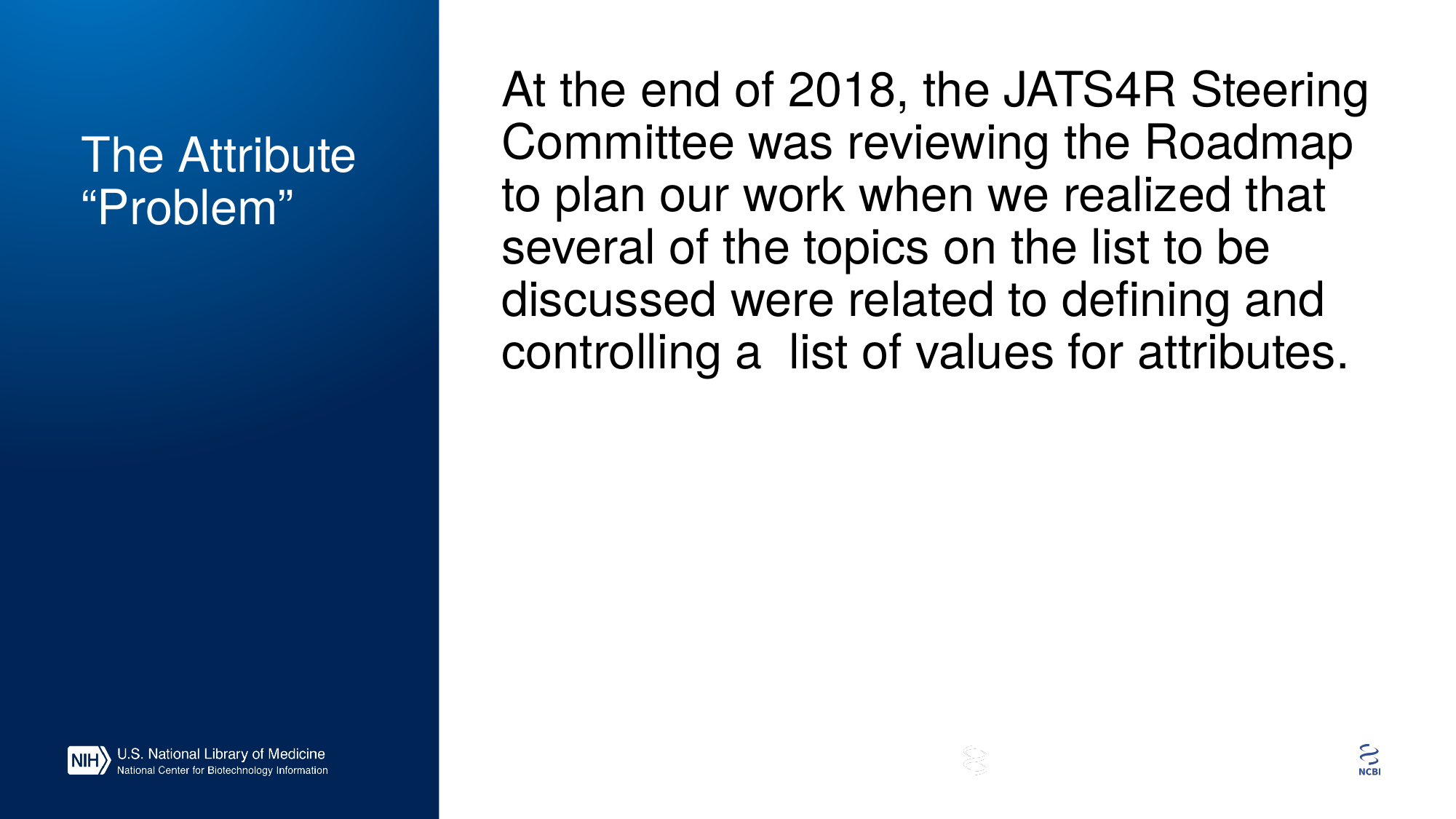

# The Attribute “Problem”
At the end of 2018, the JATS4R Steering Committee was reviewing the Roadmap to plan our work when we realized that several of the topics on the list to be discussed were related to defining and controlling a  list of values for attributes.